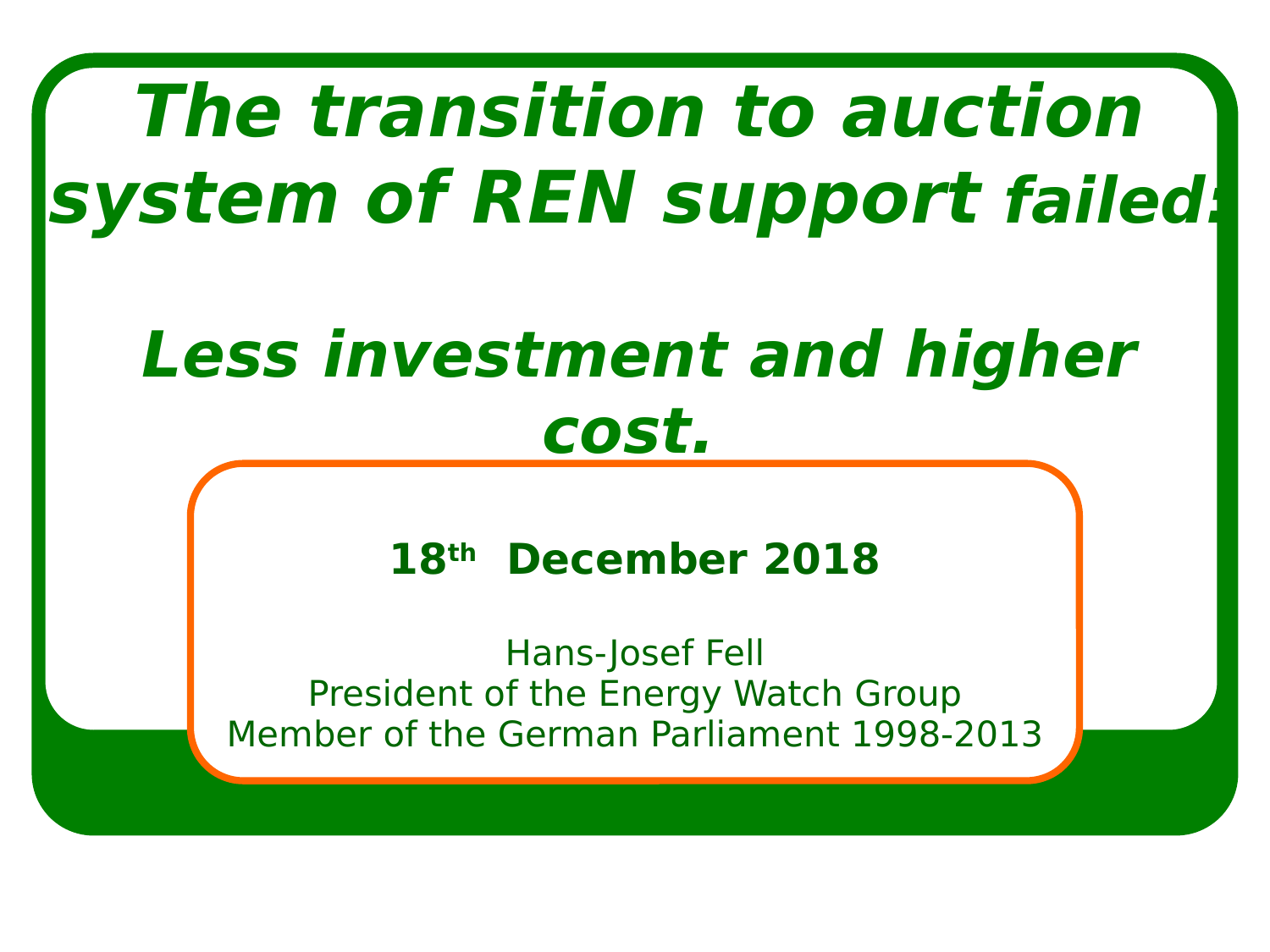

# The transition to auction system of REN support failed: Less investment and higher cost.

18th  December 2018

Hans-Josef Fell
President of the Energy Watch Group
Member of the German Parliament 1998-2013